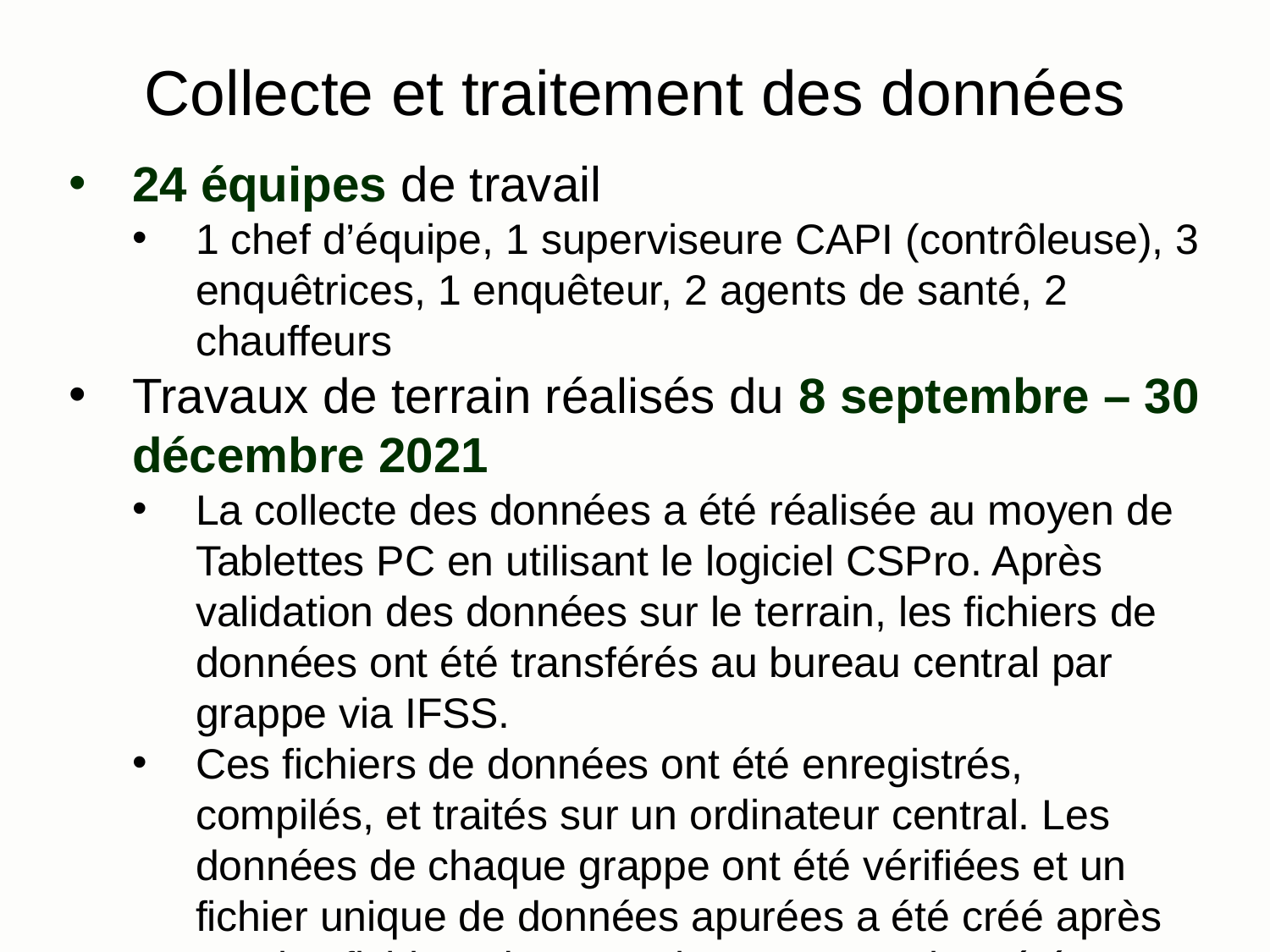

# Collecte et traitement des données
24 équipes de travail
1 chef d’équipe, 1 superviseure CAPI (contrôleuse), 3 enquêtrices, 1 enquêteur, 2 agents de santé, 2 chauffeurs
Travaux de terrain réalisés du 8 septembre – 30 décembre 2021
La collecte des données a été réalisée au moyen de Tablettes PC en utilisant le logiciel CSPro. Après validation des données sur le terrain, les fichiers de données ont été transférés au bureau central par grappe via IFSS.
Ces fichiers de données ont été enregistrés, compilés, et traités sur un ordinateur central. Les données de chaque grappe ont été vérifiées et un fichier unique de données apurées a été créé après que les fichiers de toutes les grappes aient été enregistrés et approuvés.